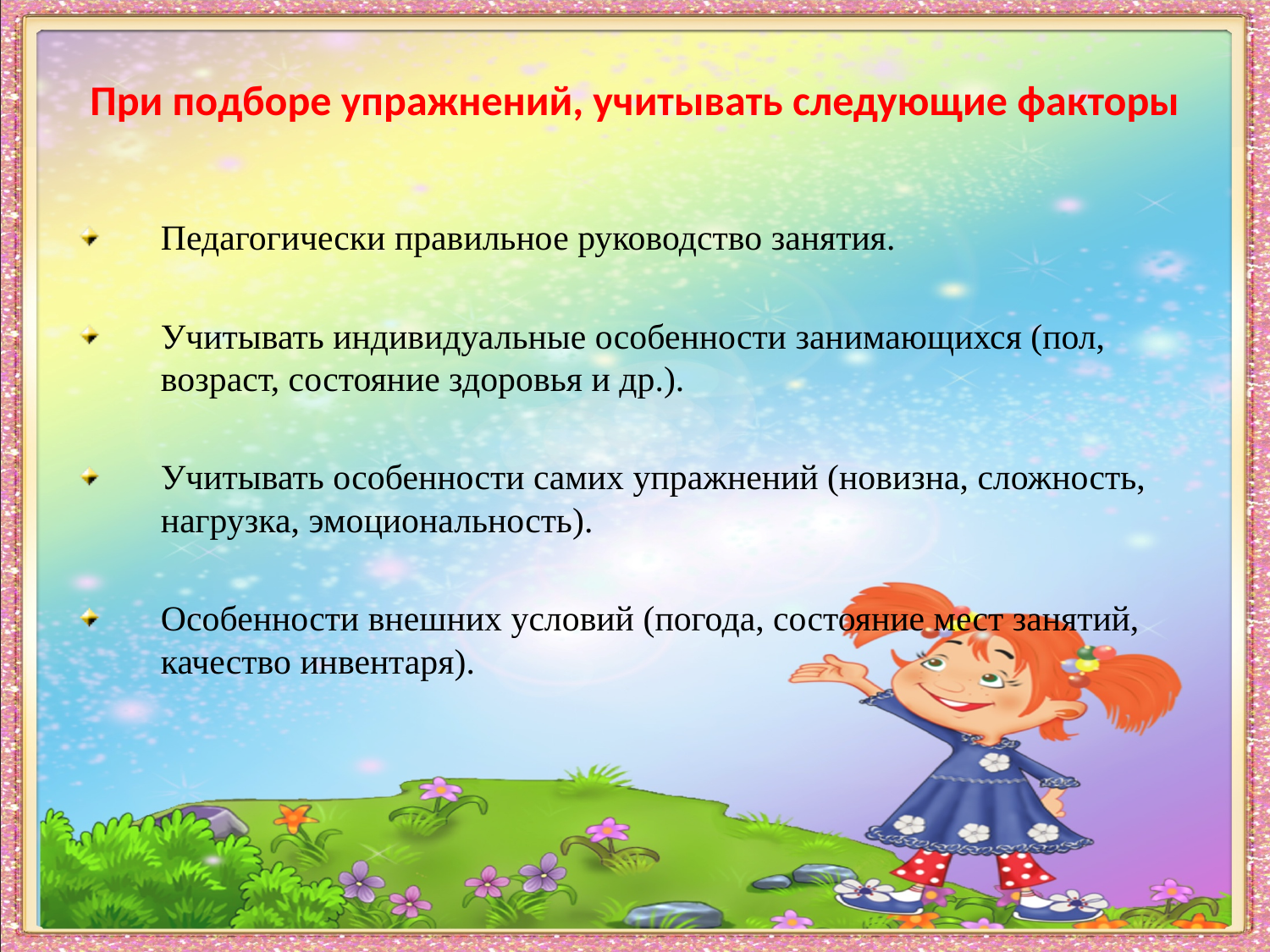

# При подборе упражнений, учитывать следующие факторы
Педагогически правильное руководство занятия.

Учитывать индивидуальные особенности занимающихся (пол, возраст, состояние здоровья и др.).

Учитывать особенности самих упражнений (новизна, сложность, нагрузка, эмоциональность).

Особенности внешних условий (погода, состояние мест занятий, качество инвентаря).